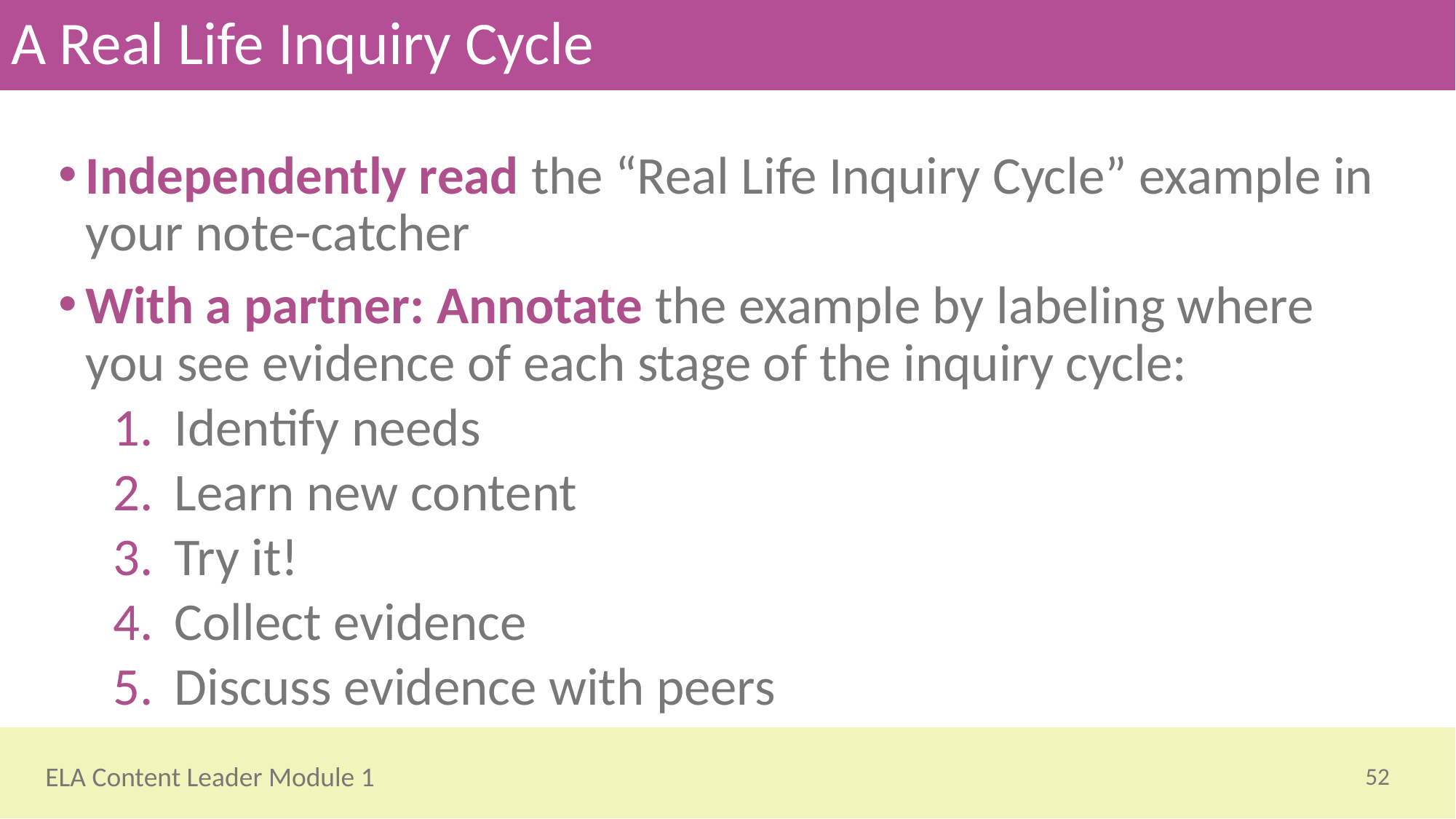

# A Real Life Inquiry Cycle
Independently read the “Real Life Inquiry Cycle” example in your note-catcher
With a partner: Annotate the example by labeling where you see evidence of each stage of the inquiry cycle:
Identify needs
Learn new content
Try it!
Collect evidence
Discuss evidence with peers
52